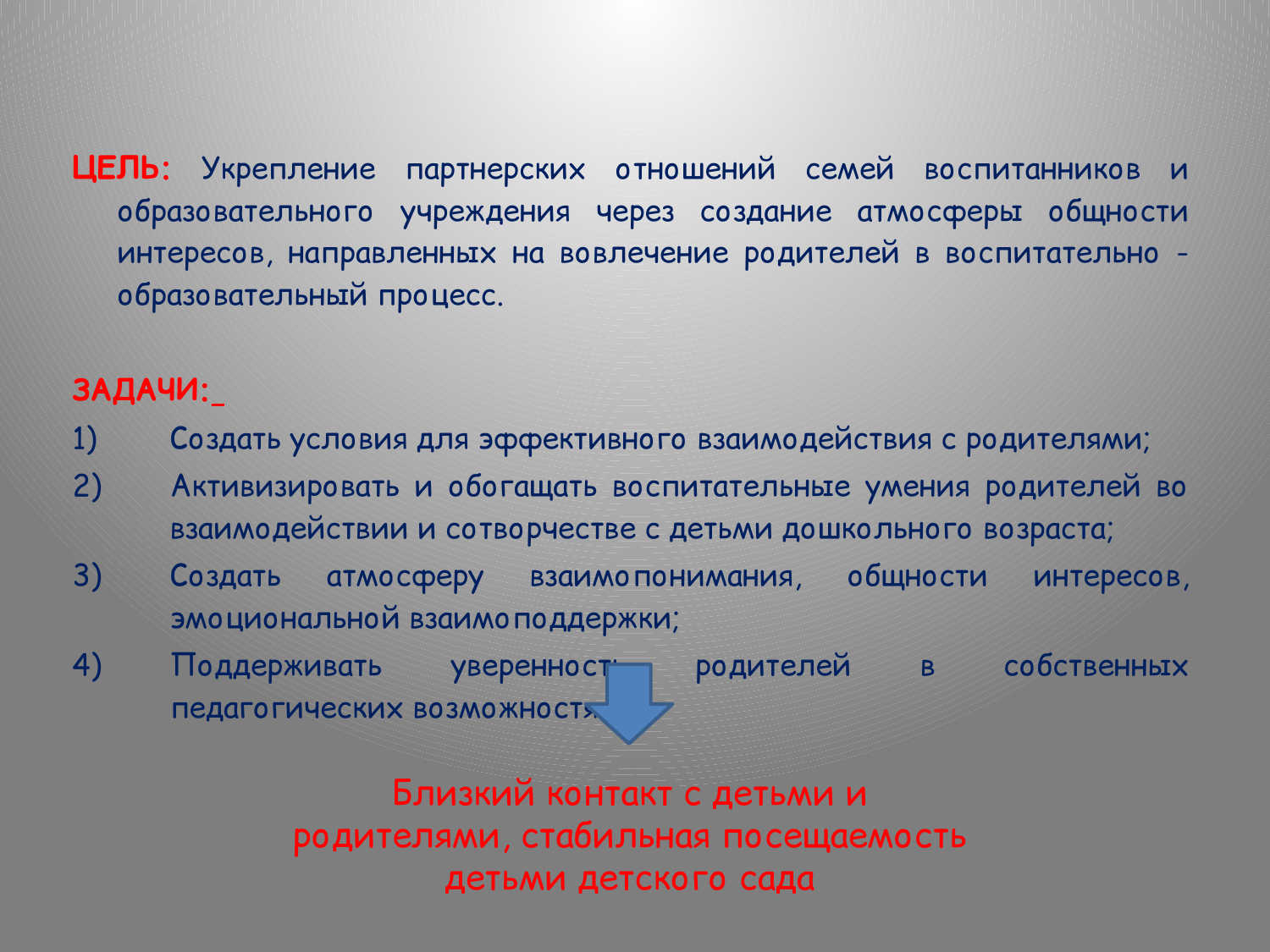

ЦЕЛЬ: Укрепление партнерских отношений семей воспитанников и образовательного учреждения через создание атмосферы общности интересов, направленных на вовлечение родителей в воспитательно - образовательный процесс.

ЗАДАЧИ:
Создать условия для эффективного взаимодействия с родителями;
Активизировать и обогащать воспитательные умения родителей во взаимодействии и сотворчестве с детьми дошкольного возраста;
Создать атмосферу взаимопонимания, общности интересов, эмоциональной взаимоподдержки;
Поддерживать уверенность родителей в собственных педагогических возможностях.

Близкий контакт с детьми и родителями, стабильная посещаемость детьми детского сада